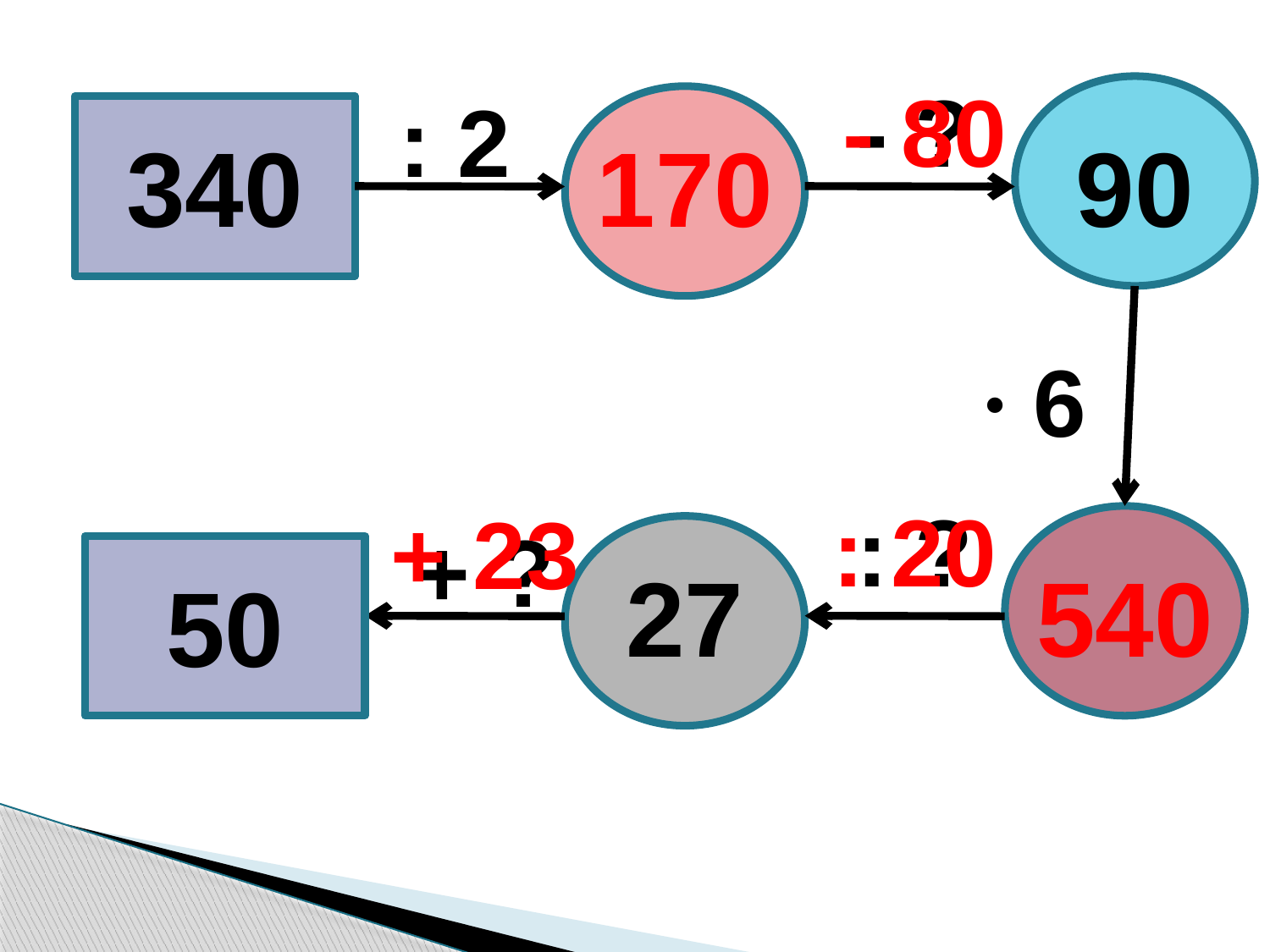

- ?
- 80
: 2

340
170
90

∙ 6
: ?
: 20
+ 23
+ ?

27
540
50